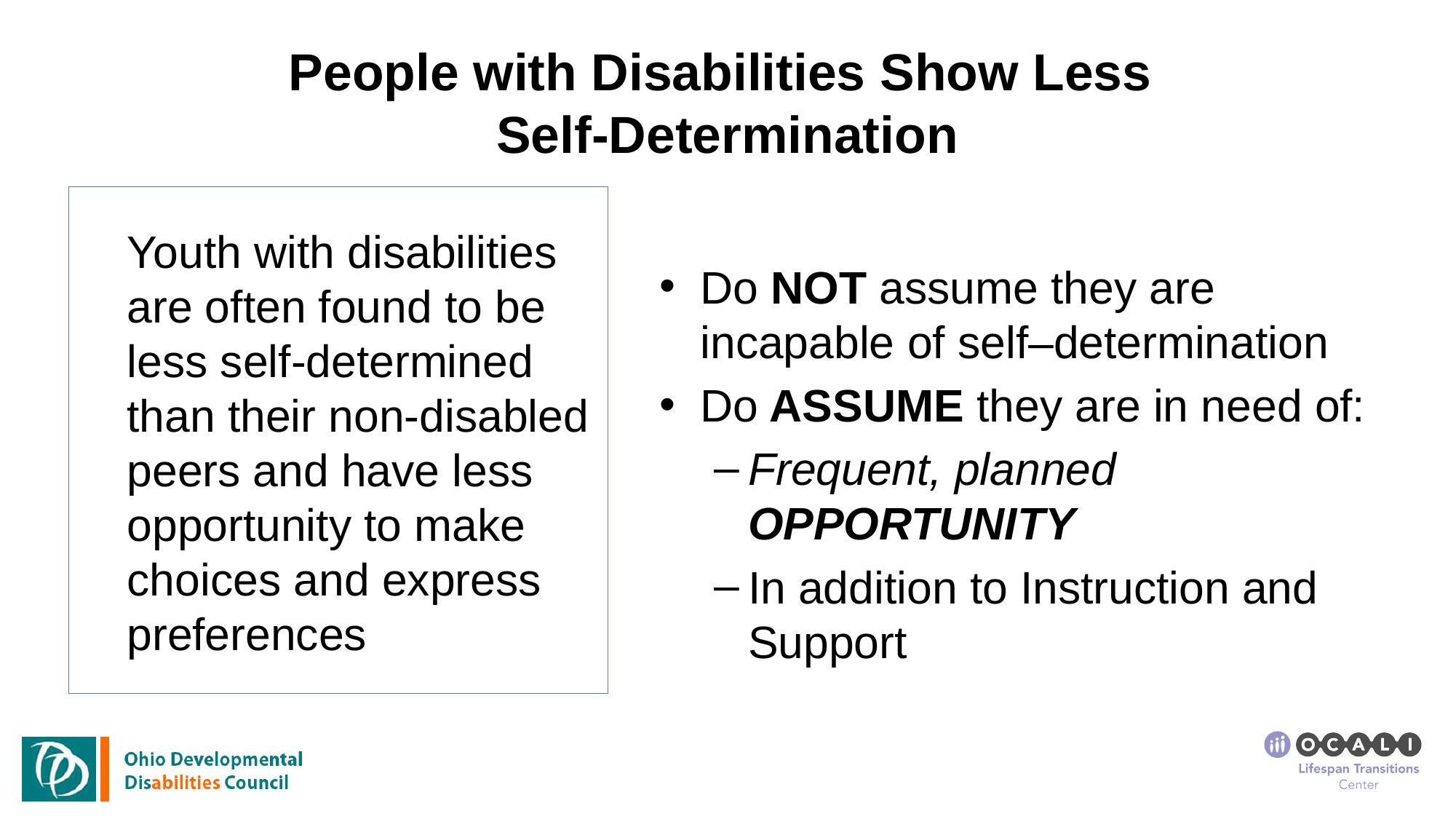

# People with Disabilities Show Less Self-Determination

Youth with disabilities are often found to be less self-determined than their non-disabled peers and have less opportunity to make choices and express preferences
Do NOT assume they are incapable of self–determination
Do ASSUME they are in need of:
Frequent, planned OPPORTUNITY
In addition to Instruction and Support